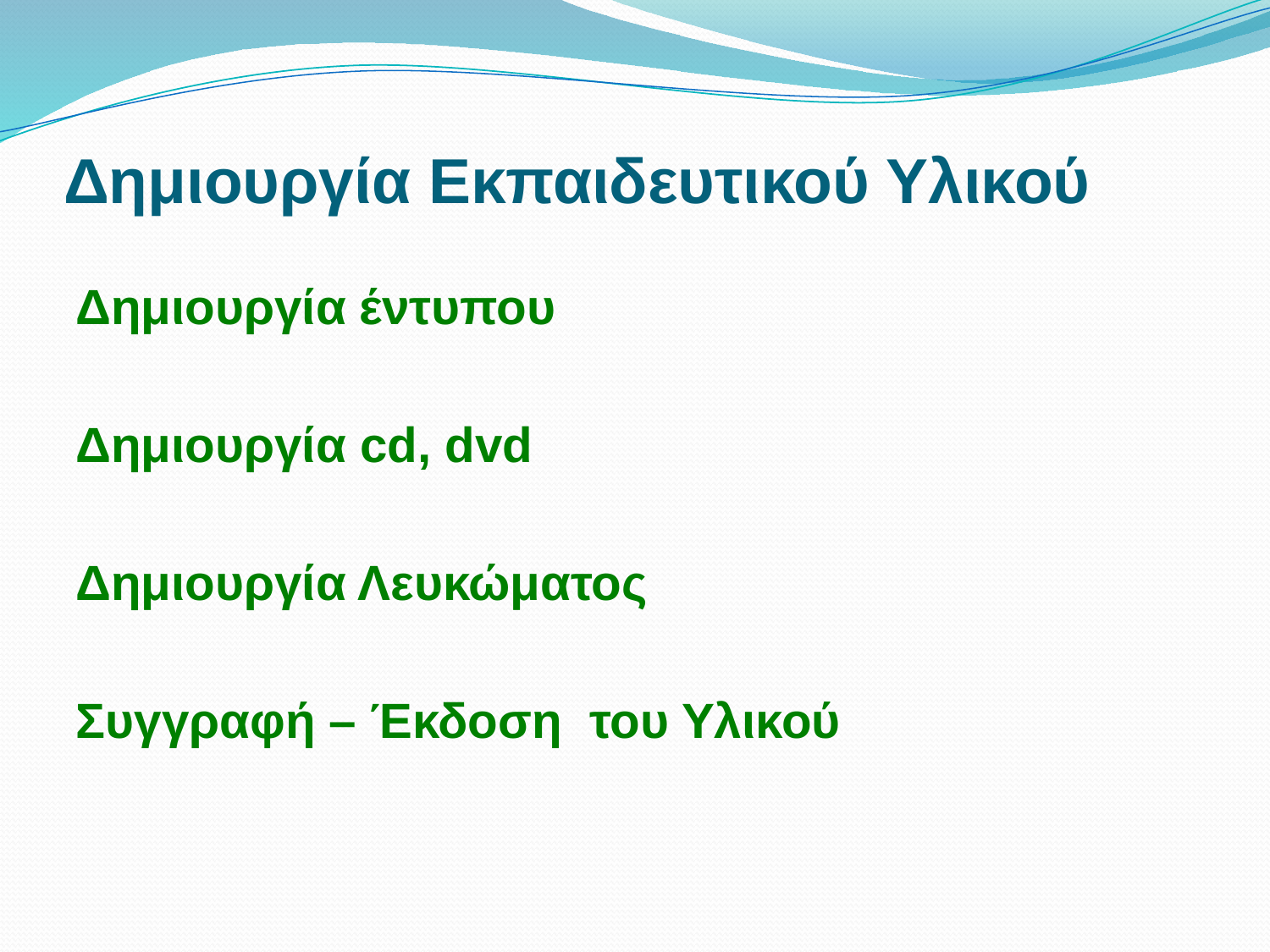

# Δημιουργία Εκπαιδευτικού Υλικού
Δημιουργία έντυπου

Δημιουργία cd, dvd

Δημιουργία Λευκώματος

Συγγραφή – Έκδοση  του Υλικού